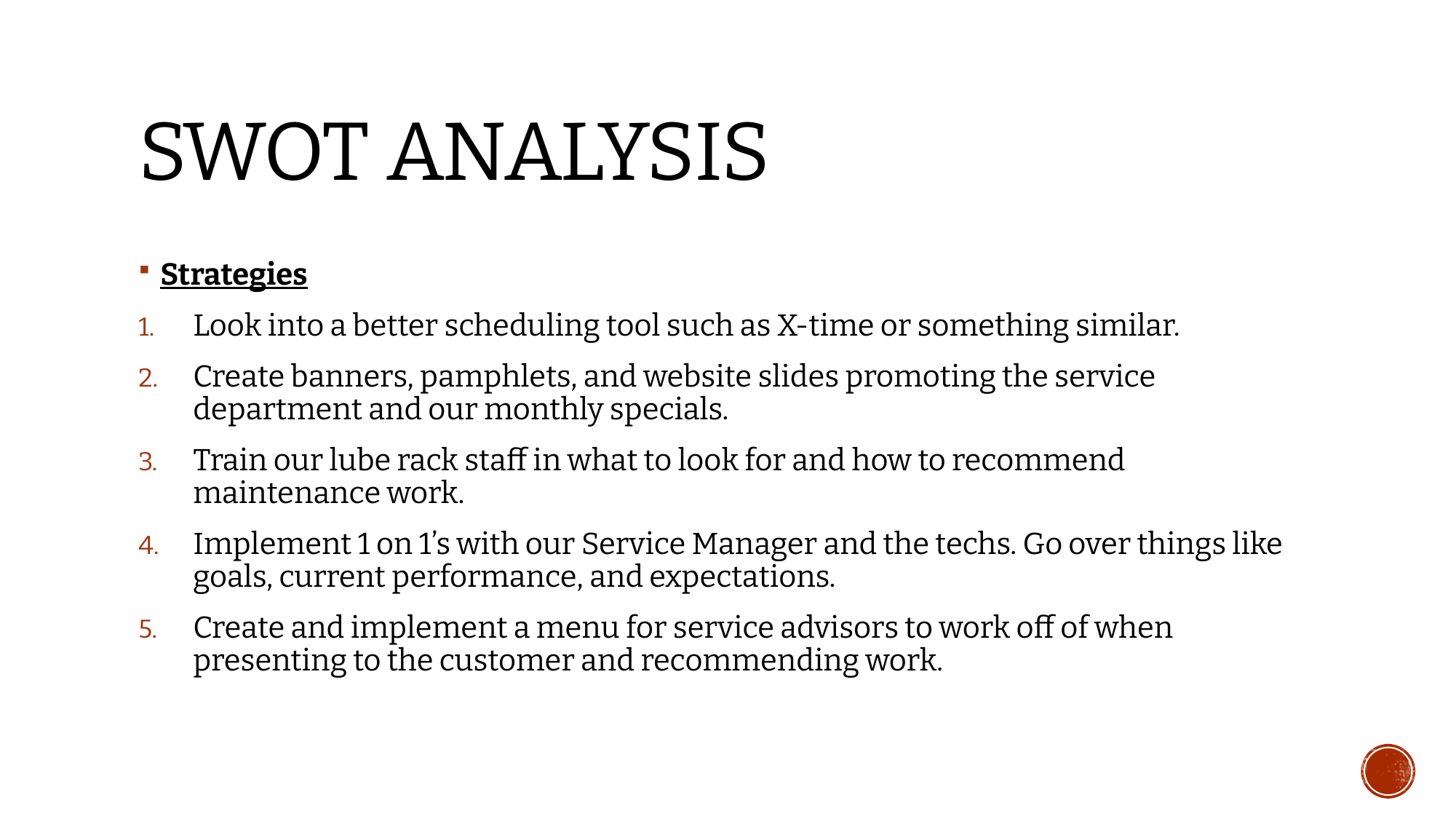

# Swot analysis
Strategies
Look into a better scheduling tool such as X-time or something similar.
Create banners, pamphlets, and website slides promoting the service department and our monthly specials.
Train our lube rack staff in what to look for and how to recommend maintenance work.
Implement 1 on 1’s with our Service Manager and the techs. Go over things like goals, current performance, and expectations.
Create and implement a menu for service advisors to work off of when presenting to the customer and recommending work.